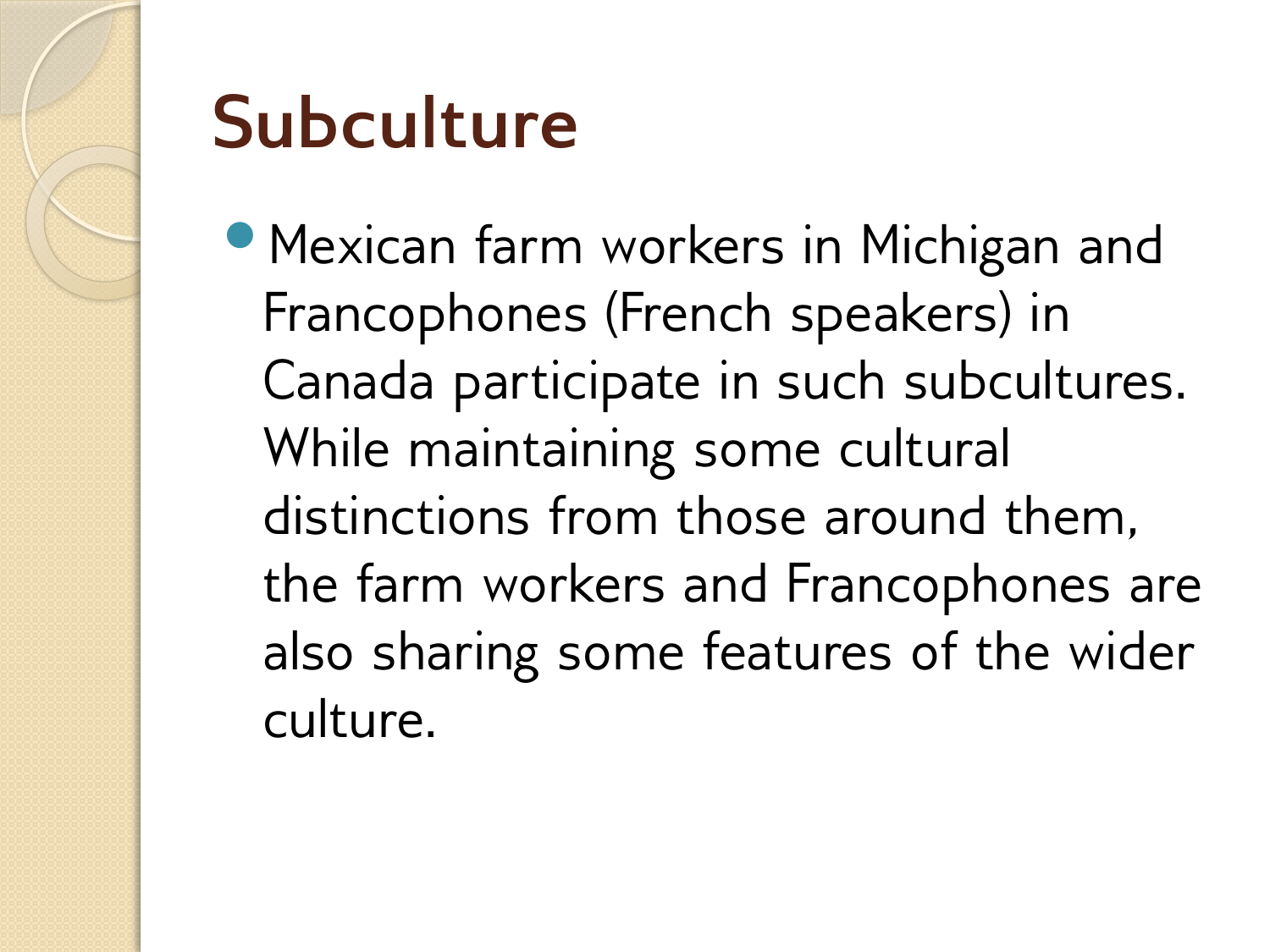

# Subculture
Mexican farm workers in Michigan and Francophones (French speakers) in Canada participate in such subcultures. While maintaining some cultural distinctions from those around them, the farm workers and Francophones are also sharing some features of the wider culture.